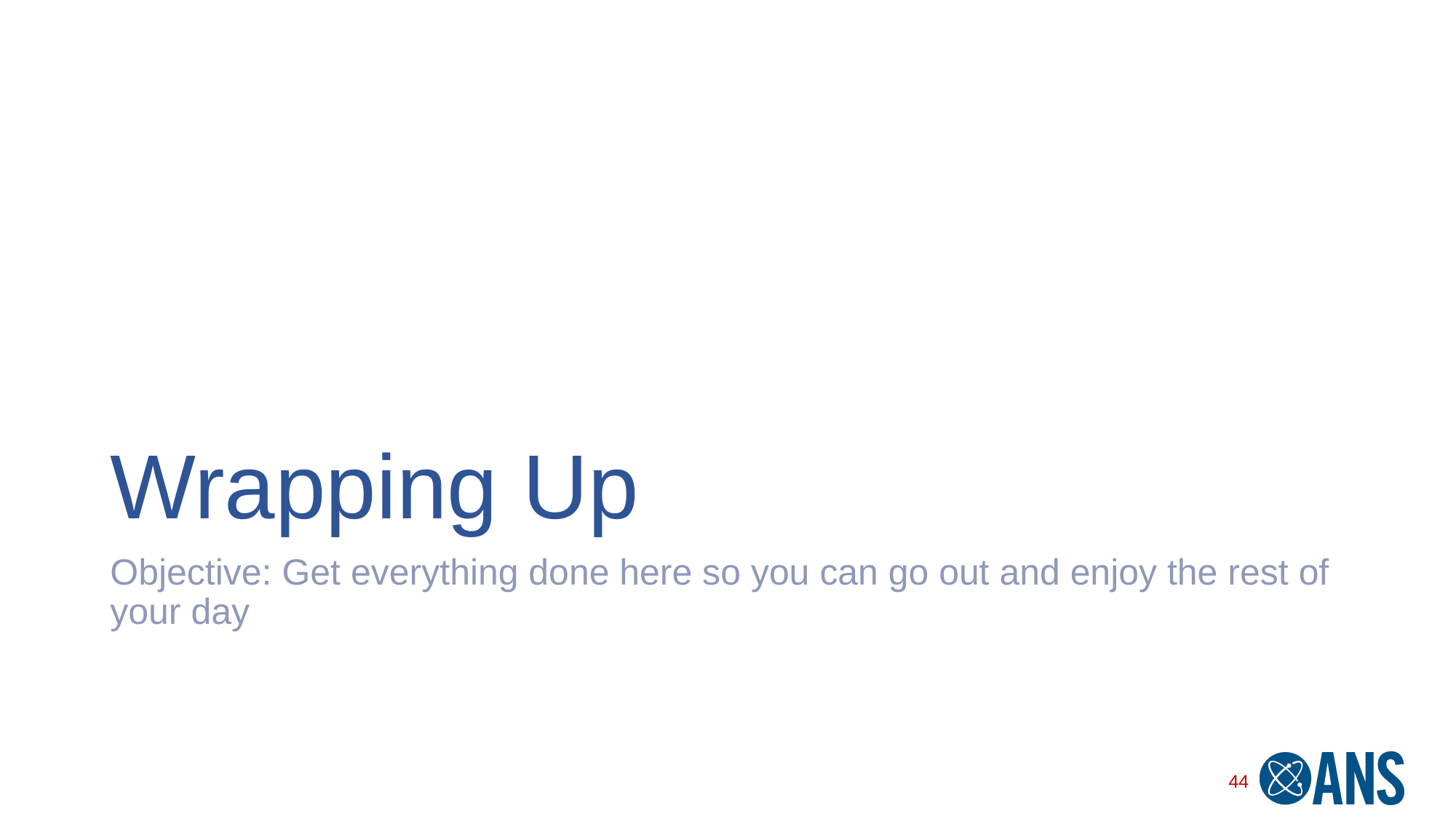

# Wrapping Up
Objective: Get everything done here so you can go out and enjoy the rest of your day
44